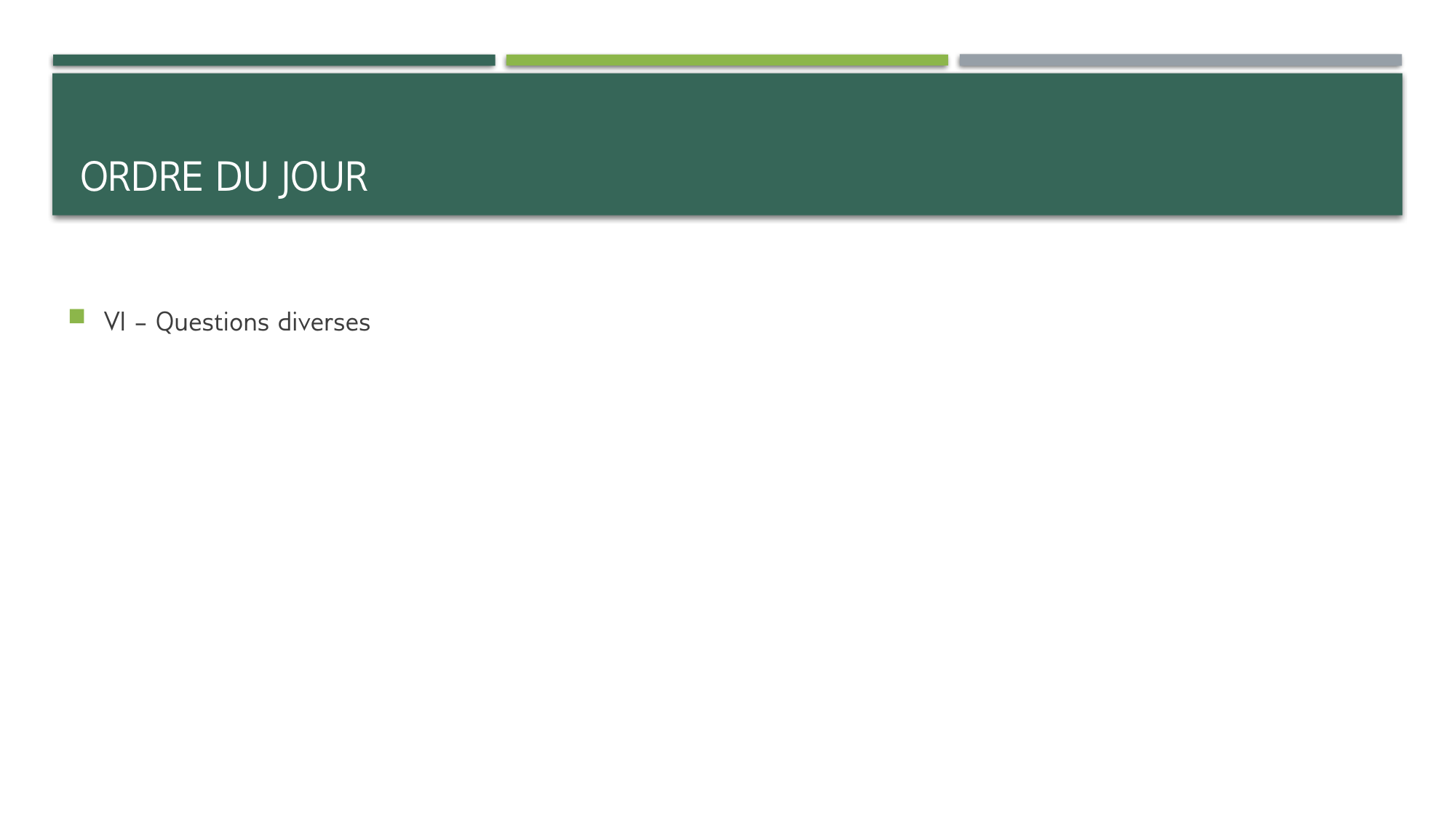

ORDRE DU JOUR
VI – Questions diverses